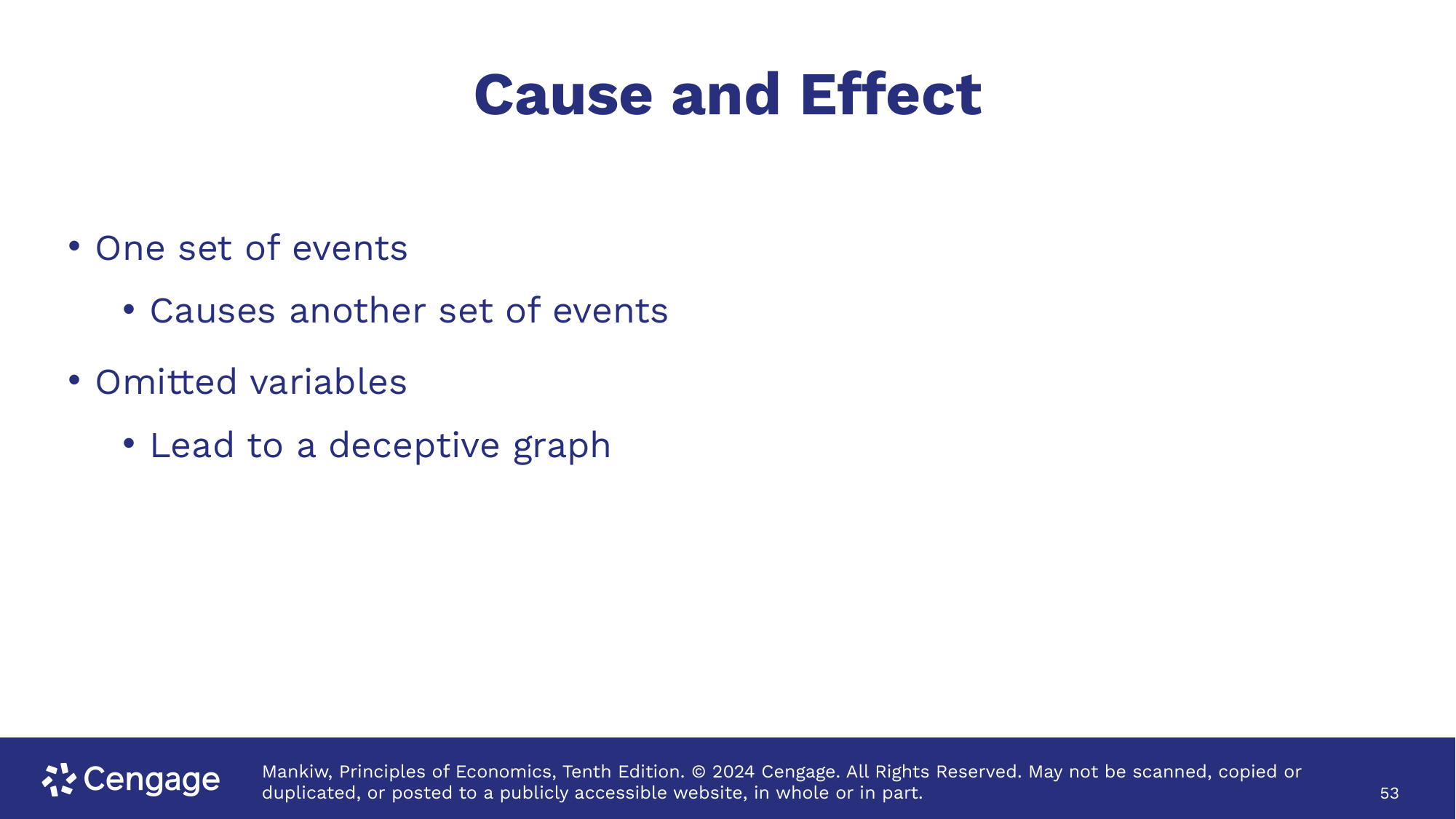

# Cause and Effect
One set of events
Causes another set of events
Omitted variables
Lead to a deceptive graph